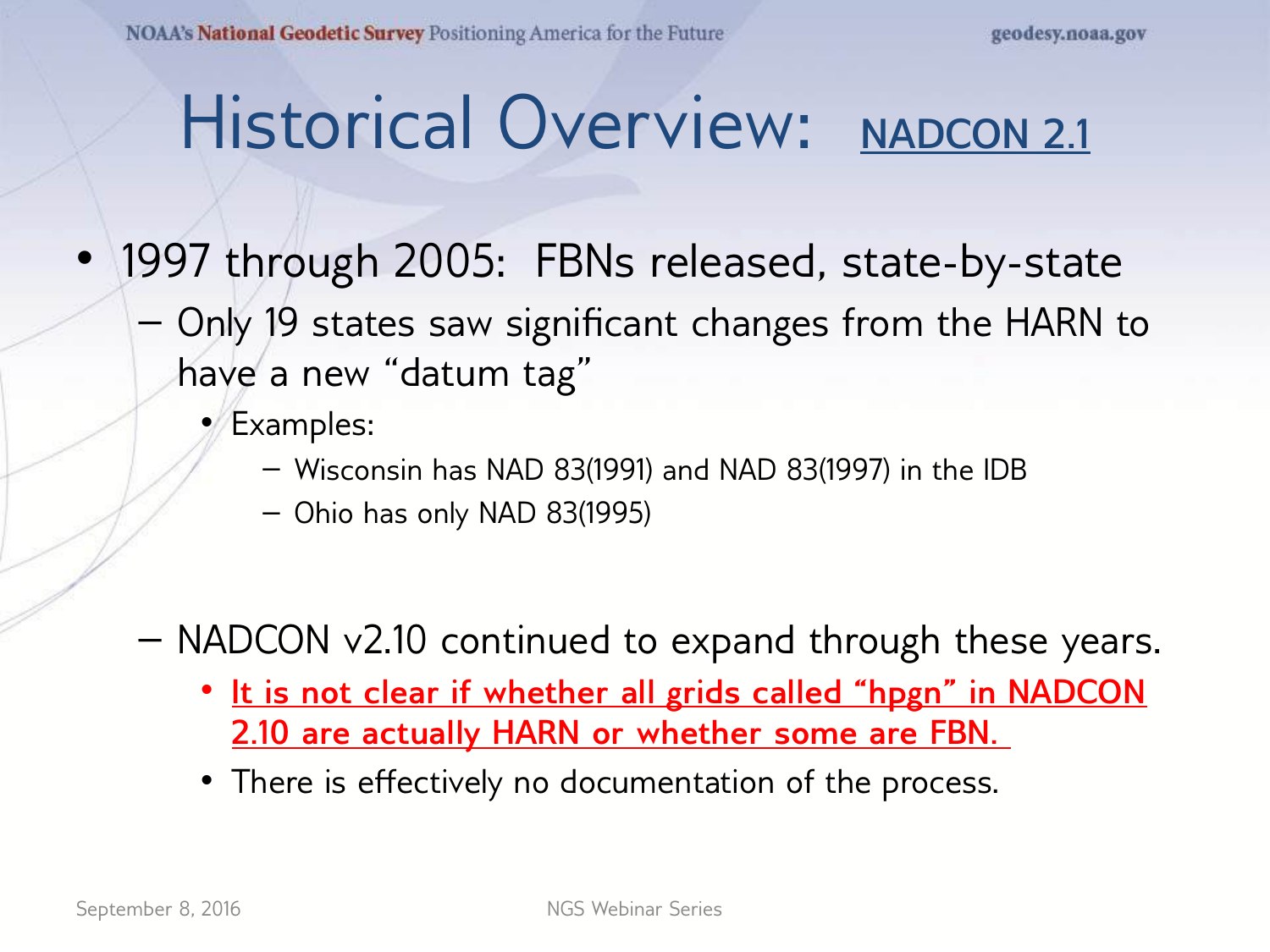

# Historical Overview:  NADCON 2.1
1997 through 2005:  FBNs released, state-by-state
Only 19 states saw significant changes from the HARN to have a new “datum tag”
Examples:
Wisconsin has NAD 83(1991) and NAD 83(1997) in the IDB
Ohio has only NAD 83(1995)

NADCON v2.10 continued to expand through these years.
It is not clear if whether all grids called “hpgn” in NADCON 2.10 are actually HARN or whether some are FBN.
There is effectively no documentation of the process.

September 8, 2016
NGS Webinar Series